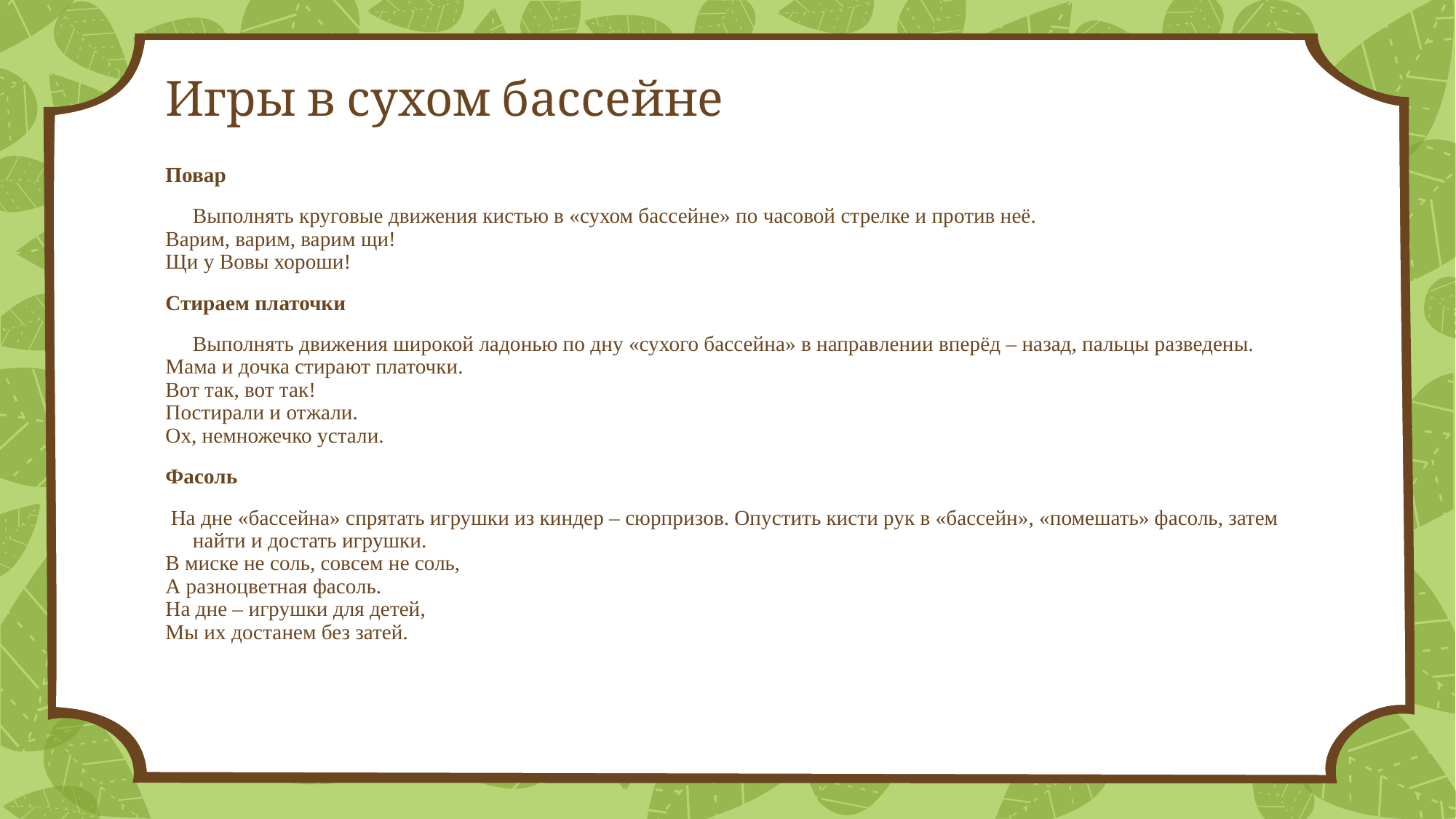

# Игры в сухом бассейне
Повар
	Выполнять круговые движения кистью в «сухом бассейне» по часовой стрелке и против неё.
Варим, варим, варим щи!
Щи у Вовы хороши!
Стираем платочки
	Выполнять движения широкой ладонью по дну «сухого бассейна» в направ­лении вперёд – назад, пальцы разведены.
Мама и дочка стирают платочки.
Вот так, вот так!
Постирали и отжали.
Ох, немножечко устали.
Фасоль
 На дне «бассейна» спрятать игрушки из киндер – сюрпризов. Опустить кисти рук в «бассейн», «помешать» фасоль, затем найти и достать игрушки.
В миске не соль, совсем не соль,
А разноцветная фасоль.
На дне – игрушки для детей,
Мы их достанем без затей.